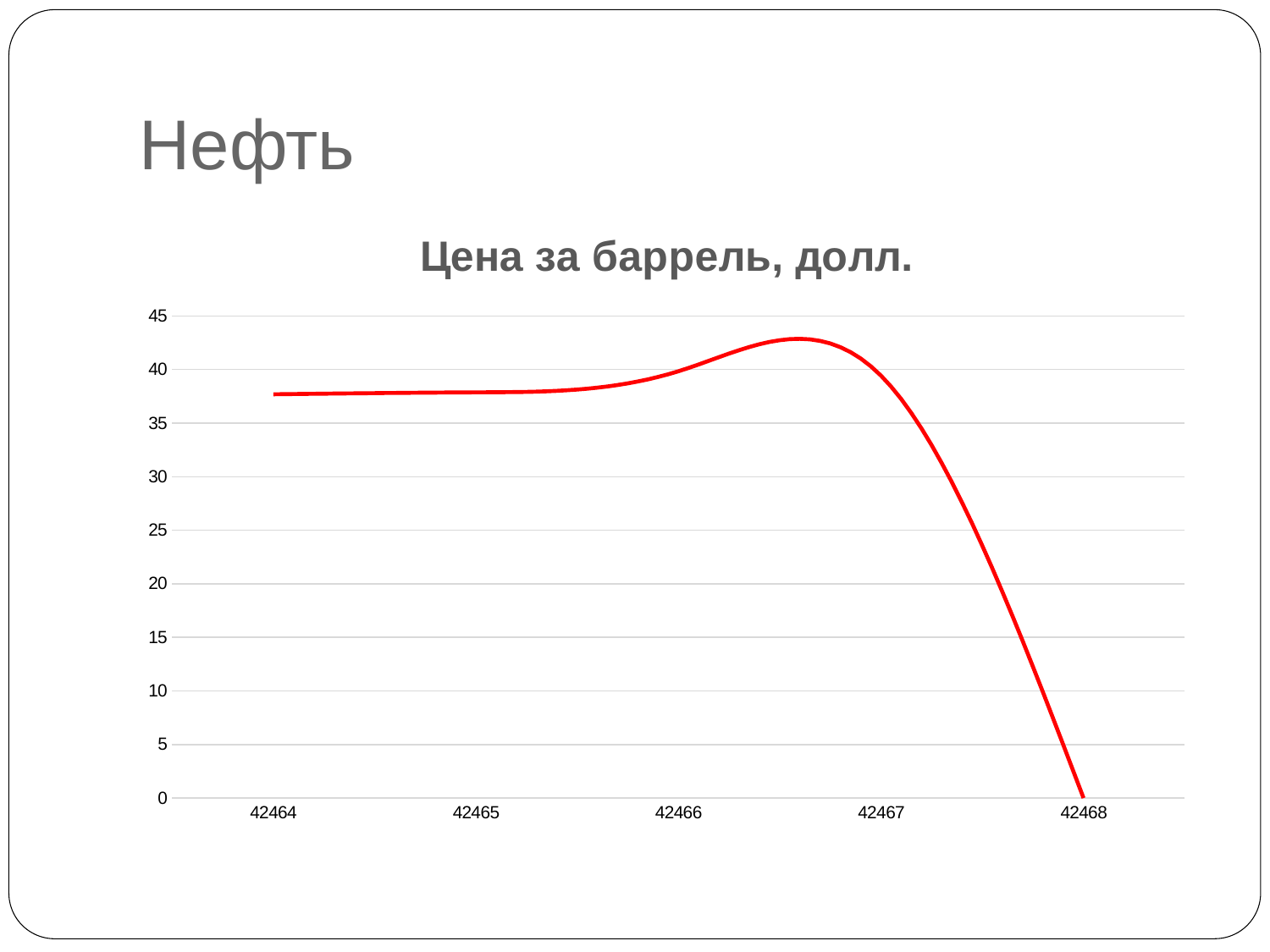

Нефть

### Chart: Цена за баррель, долл.

| Category | Цена за баррель, долл. |
|---|---|
| 42464 | 37.69 |
| 42465 | 37.87 |
| 42466 | 39.84 |
| 42467 | 39.43 |
| 42468 | None |